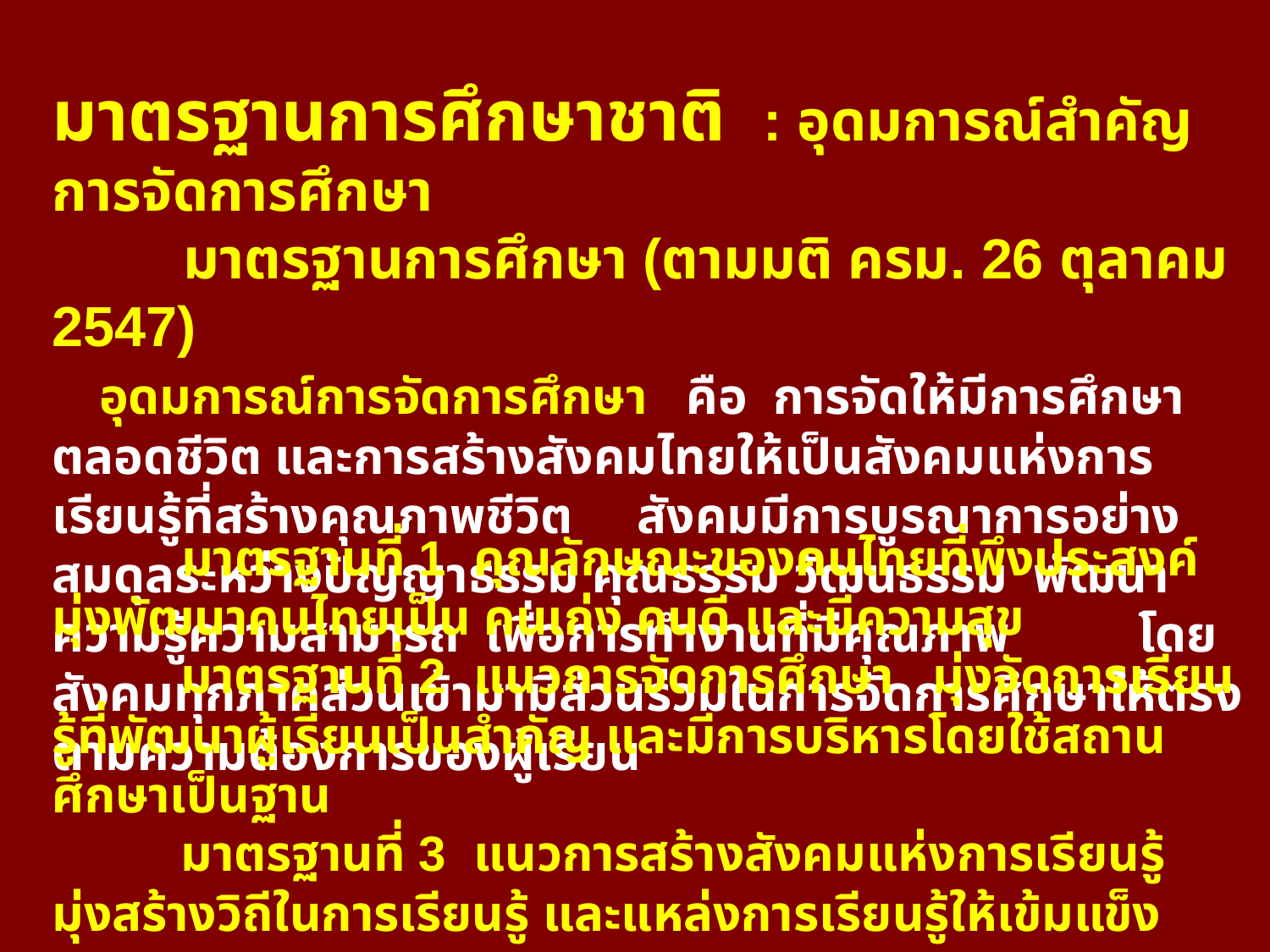

มาตรฐานการศึกษาชาติ  : อุดมการณ์สำคัญการจัดการศึกษา
         มาตรฐานการศึกษา (ตามมติ ครม. 26 ตุลาคม 2547)
   อุดมการณ์การจัดการศึกษา   คือ  การจัดให้มีการศึกษาตลอดชีวิต และการสร้างสังคมไทยให้เป็นสังคมแห่งการเรียนรู้ที่สร้างคุณภาพชีวิต     สังคมมีการบูรณาการอย่างสมดุลระหว่างปัญญาธรรม คุณธรรม วัฒนธรรม  พัฒนาความรู้ความสามารถ  เพื่อการทำงานที่มีคุณภาพ          โดยสังคมทุกภาคส่วนเข้ามามีส่วนร่วมในการจัดการศึกษาให้ตรงตามความต้องการของผู้เรียน
          มาตรฐานที่ 1  คุณลักษณะของคนไทยที่พึงประสงค์ มุ่งพัฒนาคนไทยเป็น คนเก่ง คนดี และมีความสุข
          มาตรฐานที่ 2  แนวการจัดการศึกษา   มุ่งจัดการเรียนรู้ที่พัฒนาผู้เรียนเป็นสำคัญ และมีการบริหารโดยใช้สถานศึกษาเป็นฐาน
          มาตรฐานที่ 3  แนวการสร้างสังคมแห่งการเรียนรู้   มุ่งสร้างวิถีในการเรียนรู้ และแหล่งการเรียนรู้ให้เข้มแข็ง